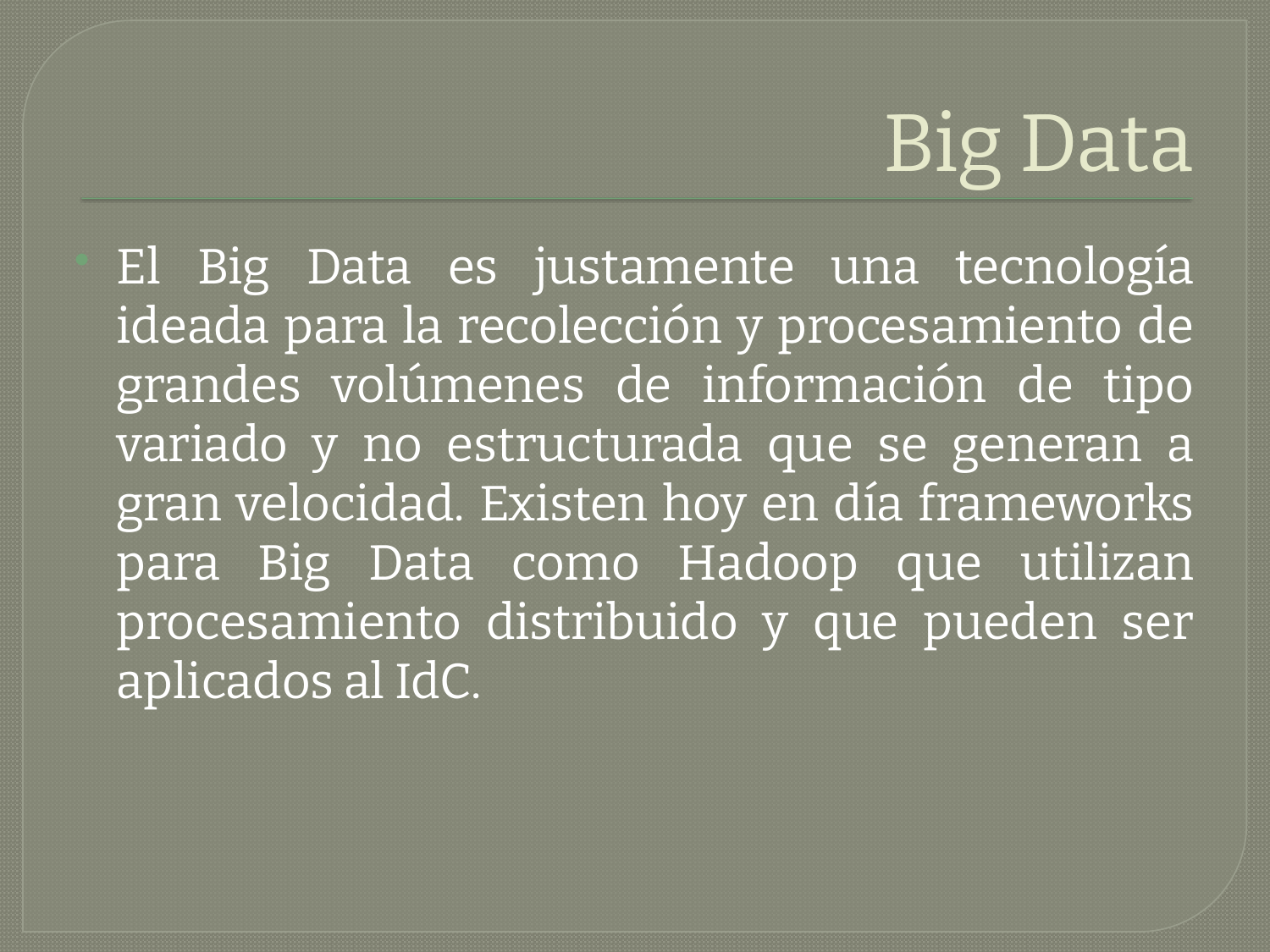

# Big Data
El Big Data es justamente una tecnología ideada para la recolección y procesamiento de grandes volúmenes de información de tipo variado y no estructurada que se generan a gran velocidad. Existen hoy en día frameworks para Big Data como Hadoop que utilizan procesamiento distribuido y que pueden ser aplicados al IdC.